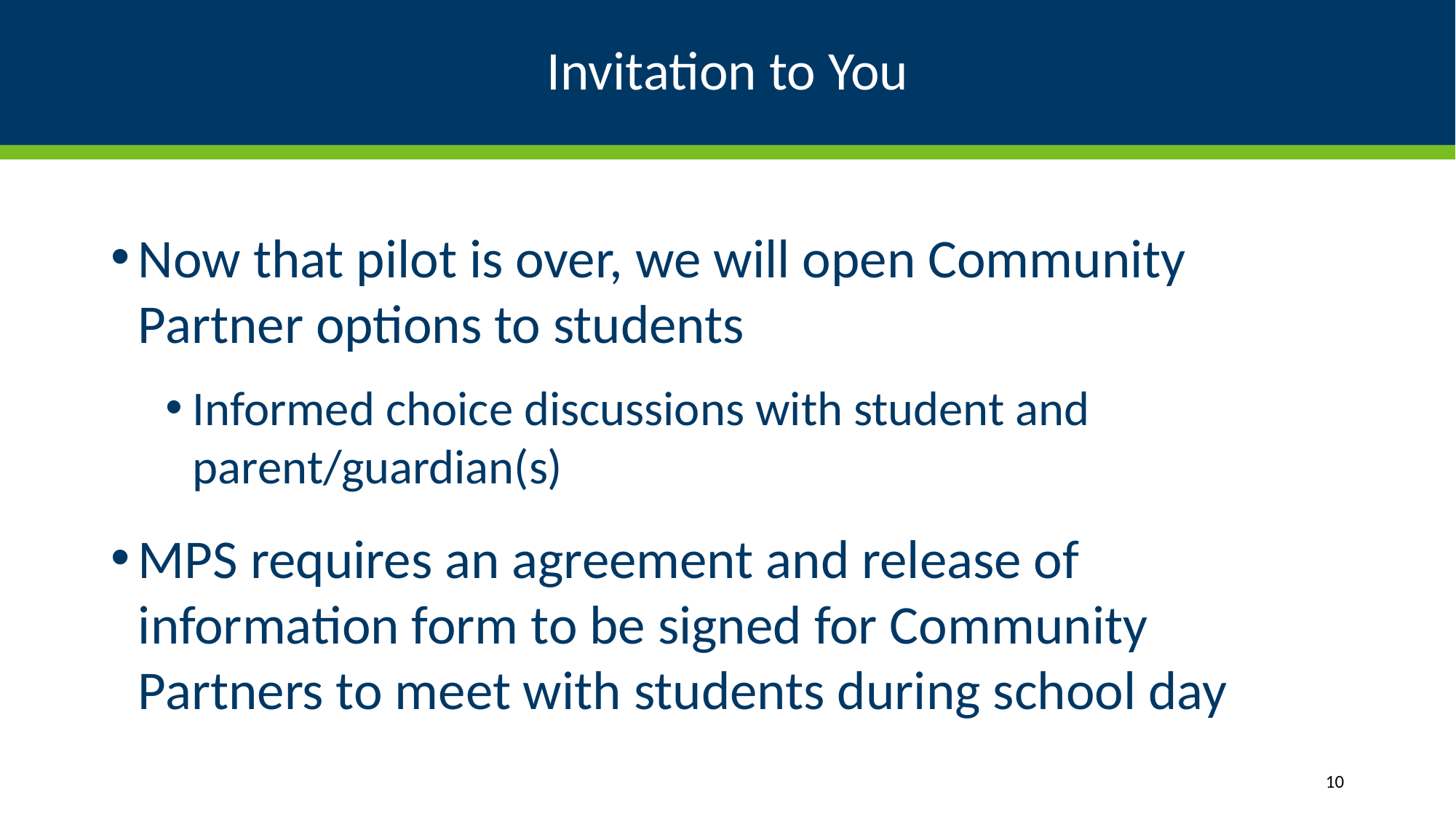

# Invitation to You
Now that pilot is over, we will open Community Partner options to students
Informed choice discussions with student and parent/guardian(s)
MPS requires an agreement and release of information form to be signed for Community Partners to meet with students during school day
10